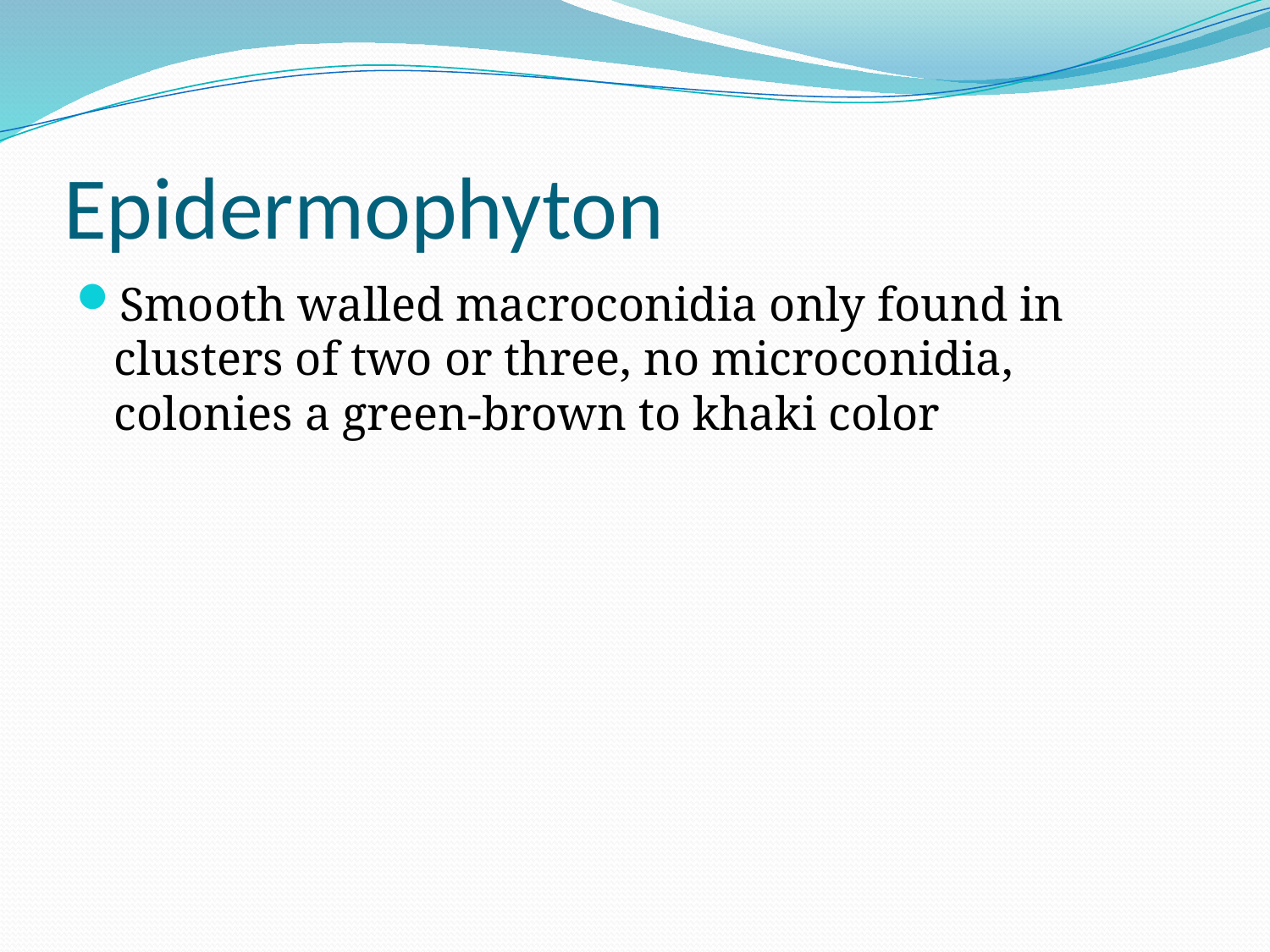

# Epidermophyton
Smooth walled macroconidia only found in clusters of two or three, no microconidia, colonies a green-brown to khaki color